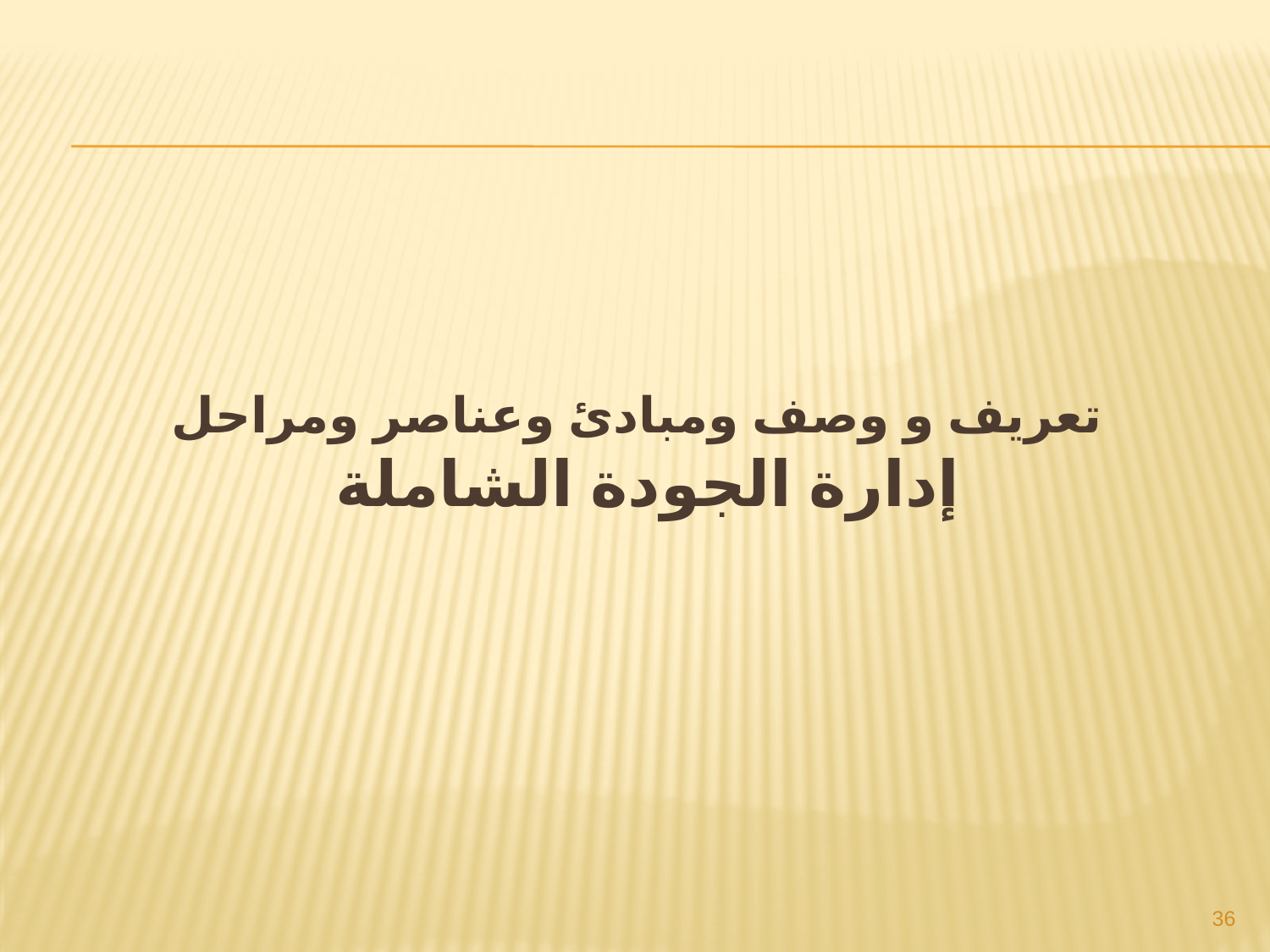

تعريف و وصف ومبادئ وعناصر ومراحل
إدارة الجودة الشاملة
36